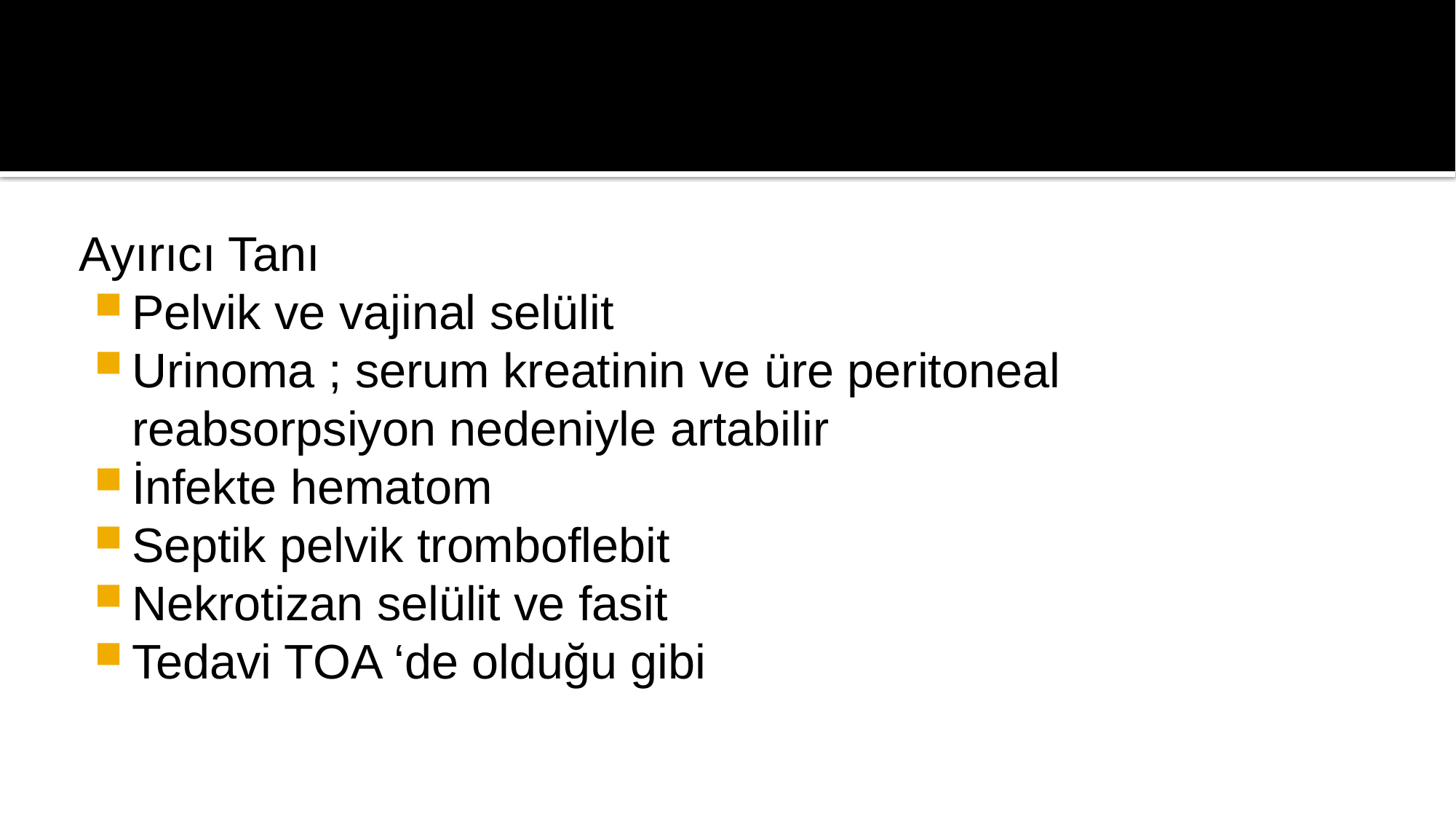

Ayırıcı Tanı
Pelvik ve vajinal selülit
Urinoma ; serum kreatinin ve üre peritoneal reabsorpsiyon nedeniyle artabilir
İnfekte hematom
Septik pelvik tromboflebit
Nekrotizan selülit ve fasit
Tedavi TOA ‘de olduğu gibi